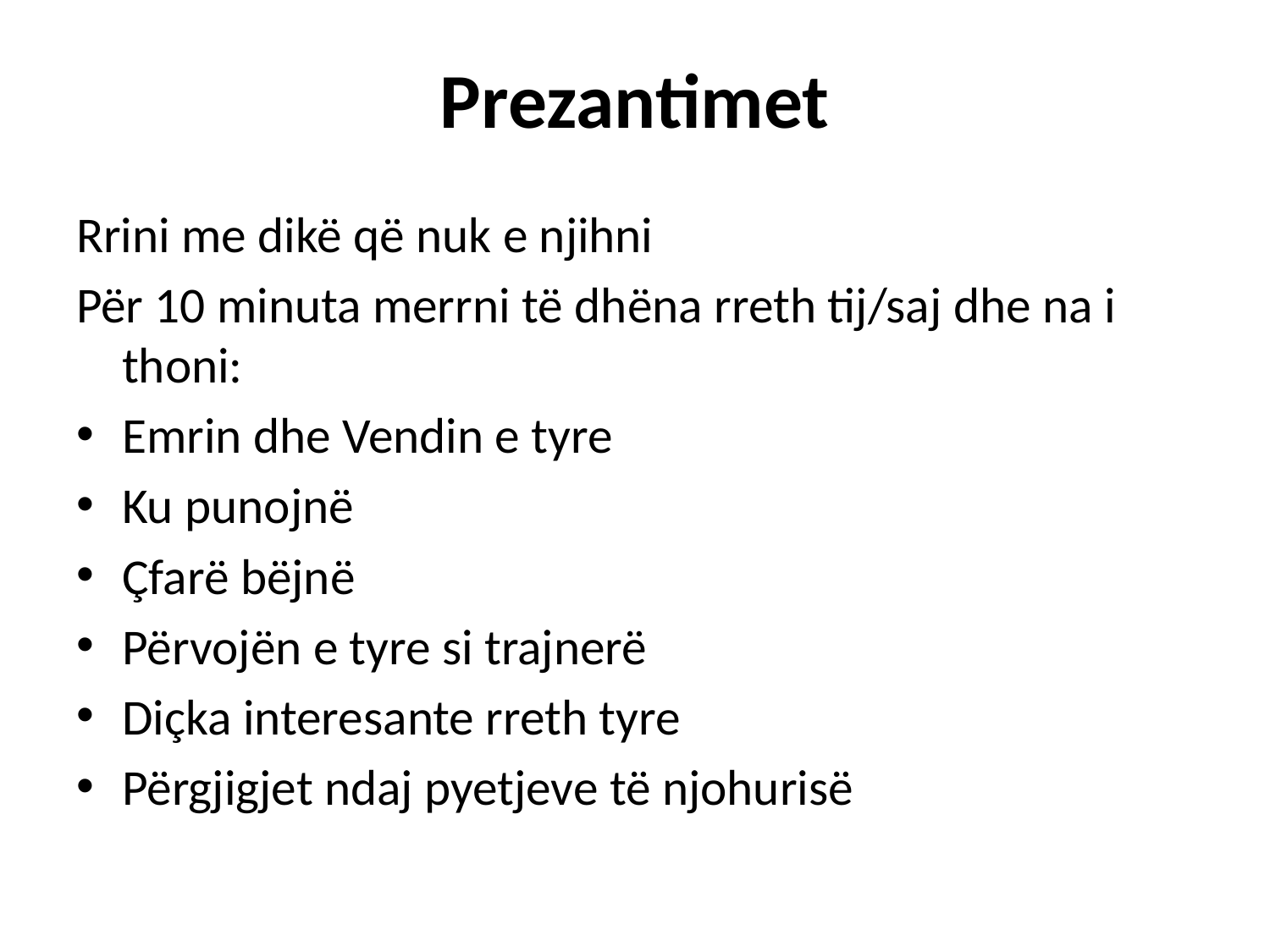

# Prezantimet
Rrini me dikë që nuk e njihni
Për 10 minuta merrni të dhëna rreth tij/saj dhe na i thoni:
Emrin dhe Vendin e tyre
Ku punojnë
Çfarë bëjnë
Përvojën e tyre si trajnerë
Diçka interesante rreth tyre
Përgjigjet ndaj pyetjeve të njohurisë